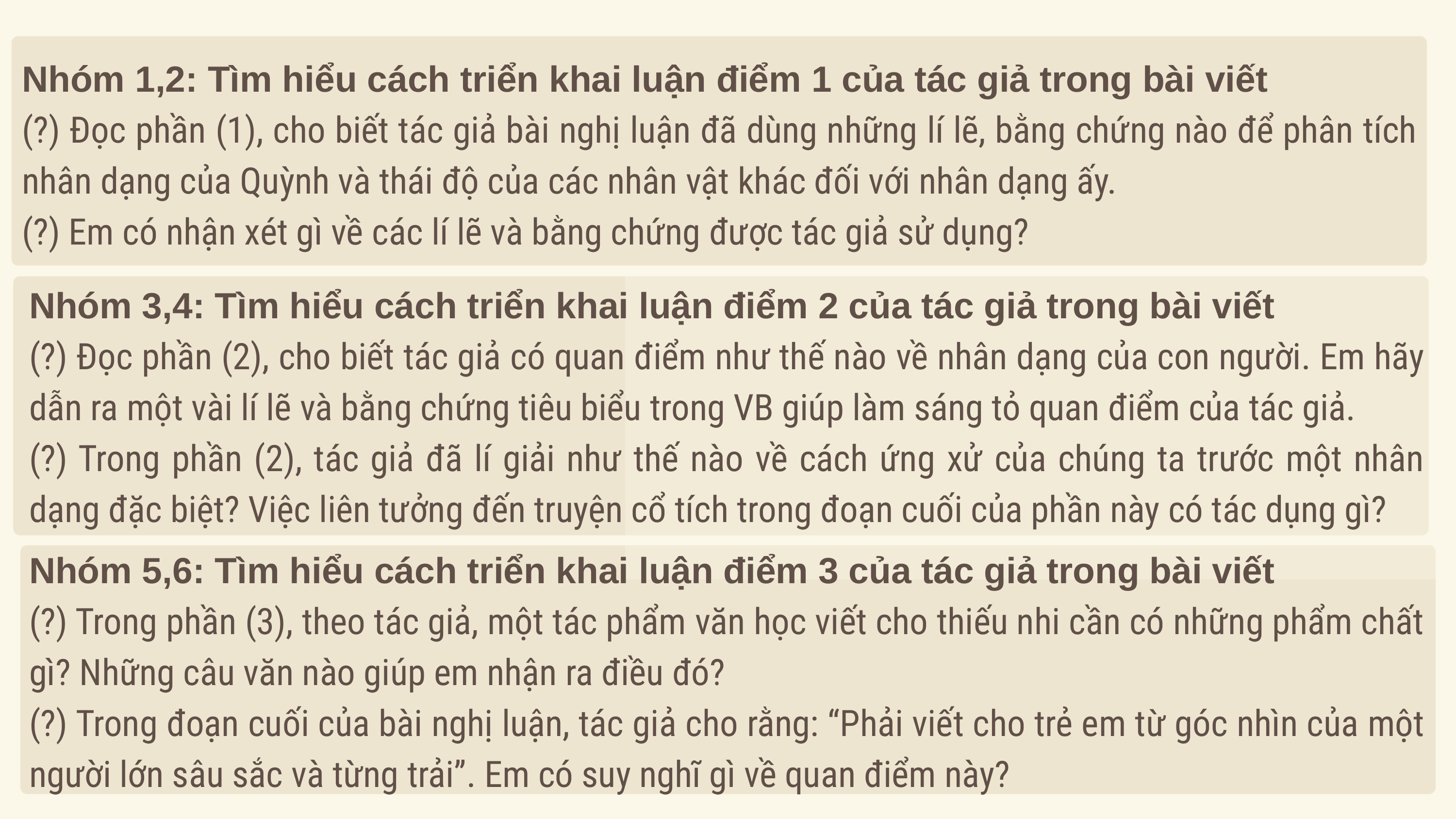

Nhóm 1,2: Tìm hiểu cách triển khai luận điểm 1 của tác giả trong bài viết
(?) Đọc phần (1), cho biết tác giả bài nghị luận đã dùng những lí lẽ, bằng chứng nào để phân tích nhân dạng của Quỳnh và thái độ của các nhân vật khác đối với nhân dạng ấy.
(?) Em có nhận xét gì về các lí lẽ và bằng chứng được tác giả sử dụng?
Nhóm 3,4: Tìm hiểu cách triển khai luận điểm 2 của tác giả trong bài viết
(?) Đọc phần (2), cho biết tác giả có quan điểm như thế nào về nhân dạng của con người. Em hãy dẫn ra một vài lí lẽ và bằng chứng tiêu biểu trong VB giúp làm sáng tỏ quan điểm của tác giả.
(?) Trong phần (2), tác giả đã lí giải như thế nào về cách ứng xử của chúng ta trước một nhân dạng đặc biệt? Việc liên tưởng đến truyện cổ tích trong đoạn cuối của phần này có tác dụng gì?

Nhóm 5,6: Tìm hiểu cách triển khai luận điểm 3 của tác giả trong bài viết
(?) Trong phần (3), theo tác giả, một tác phẩm văn học viết cho thiếu nhi cần có những phẩm chất gì? Những câu văn nào giúp em nhận ra điều đó?
(?) Trong đoạn cuối của bài nghị luận, tác giả cho rằng: “Phải viết cho trẻ em từ góc nhìn của một người lớn sâu sắc và từng trải”. Em có suy nghĩ gì về quan điểm này?